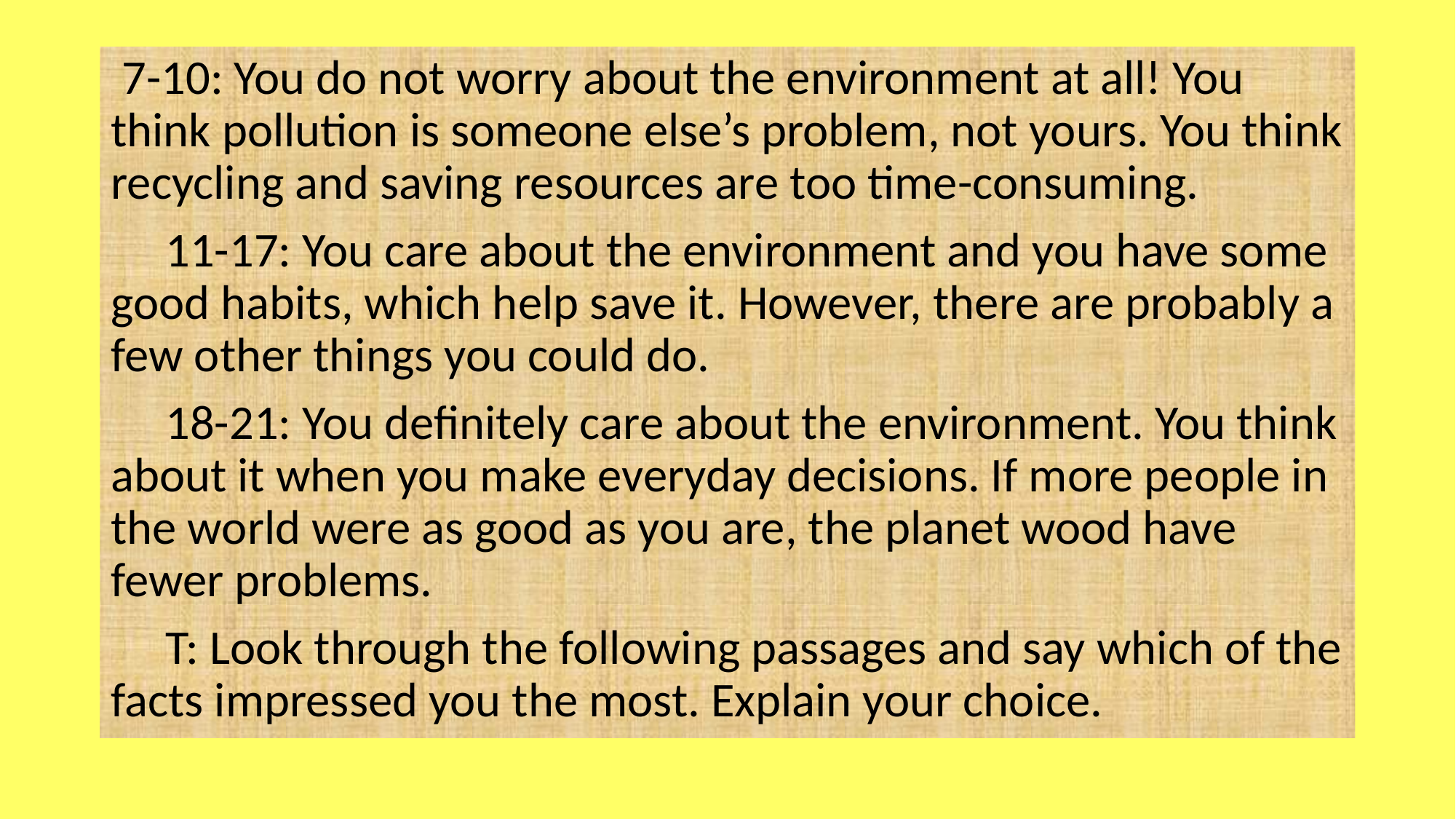

7-10: You do not worry about the environment at all! You think pollution is someone else’s problem, not yours. You think recycling and saving resources are too time-consuming.
     11-17: You care about the environment and you have some good habits, which help save it. However, there are probably a few other things you could do.
     18-21: You definitely care about the environment. You think about it when you make everyday decisions. If more people in the world were as good as you are, the planet wood have fewer problems.
     T: Look through the following passages and say which of the facts impressed you the most. Explain your choice.